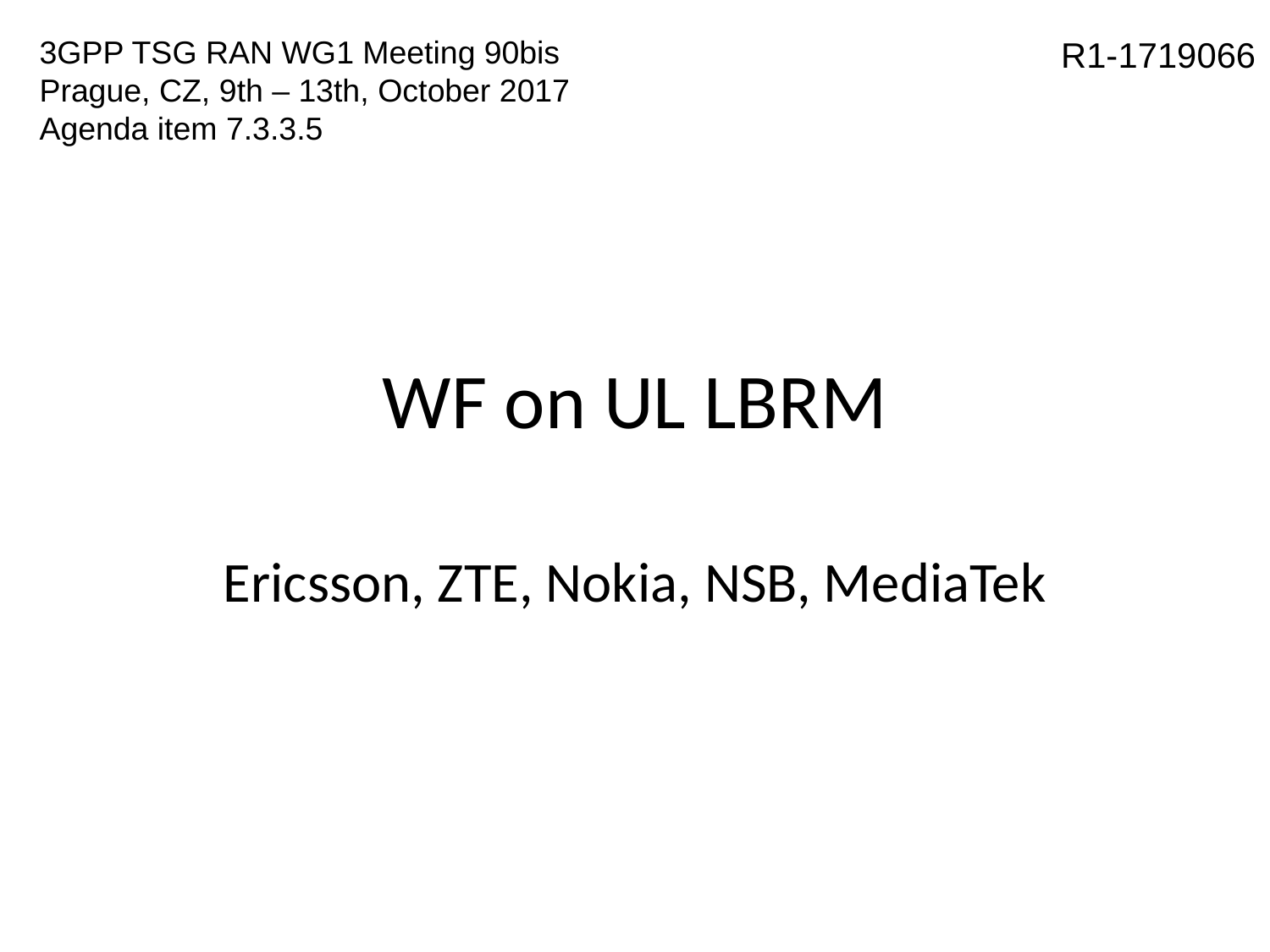

3GPP TSG RAN WG1 Meeting 90bis
Prague, CZ, 9th – 13th, October 2017
Agenda item 7.3.3.5
R1-1719066
# WF on UL LBRM
Ericsson, ZTE, Nokia, NSB, MediaTek